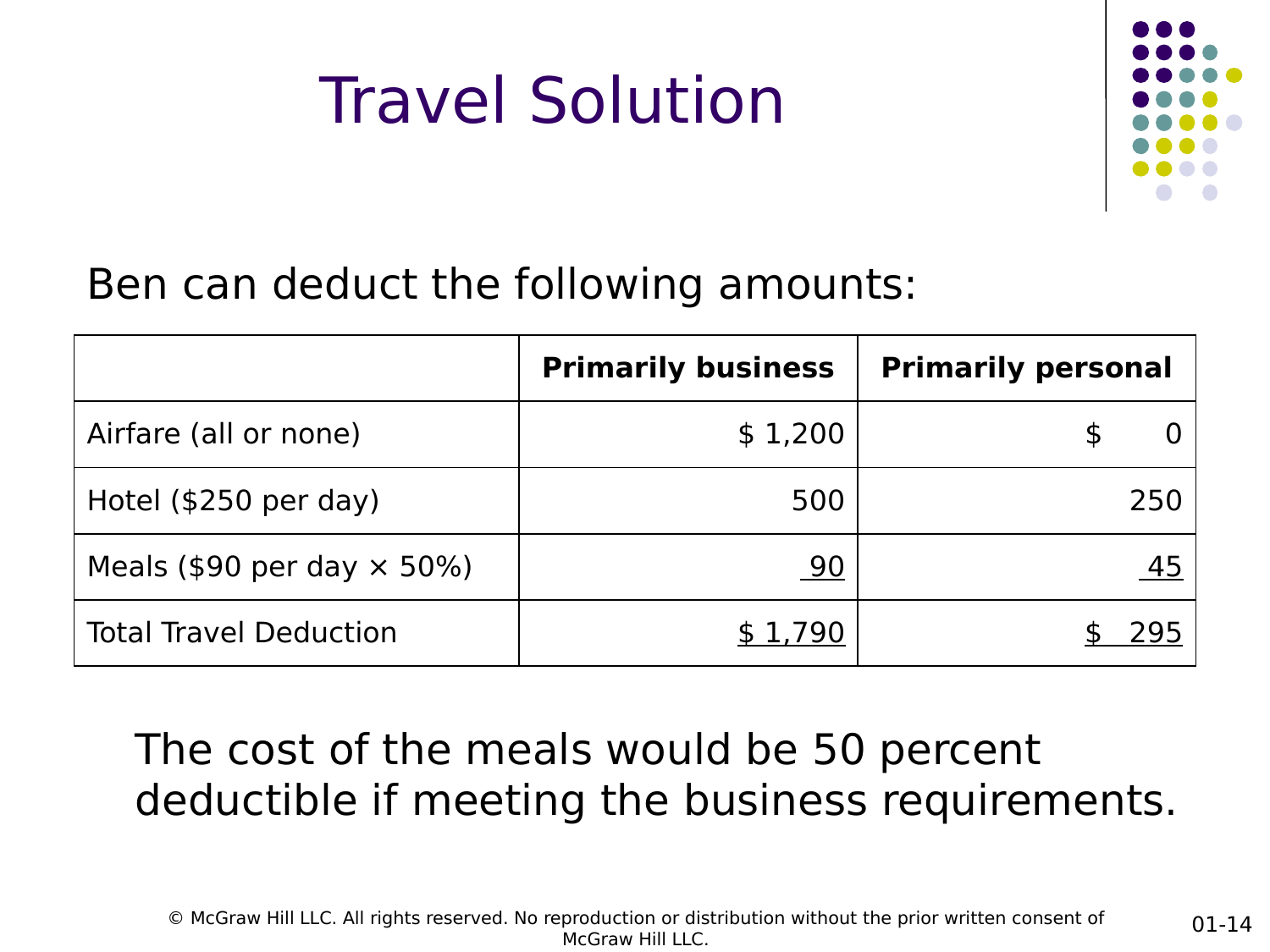

# Travel Solution
Ben can deduct the following amounts:
|  | Primarily business | Primarily personal |
| --- | --- | --- |
| Airfare (all or none) | $ 1,200 | $ 0 |
| Hotel ($250 per day) | 500 | 250 |
| Meals ($90 per day × 50%) | 90 | 45 |
| Total Travel Deduction | $ 1,790 | $ 295 |
	The cost of the meals would be 50 percent deductible if meeting the business requirements.
01-14